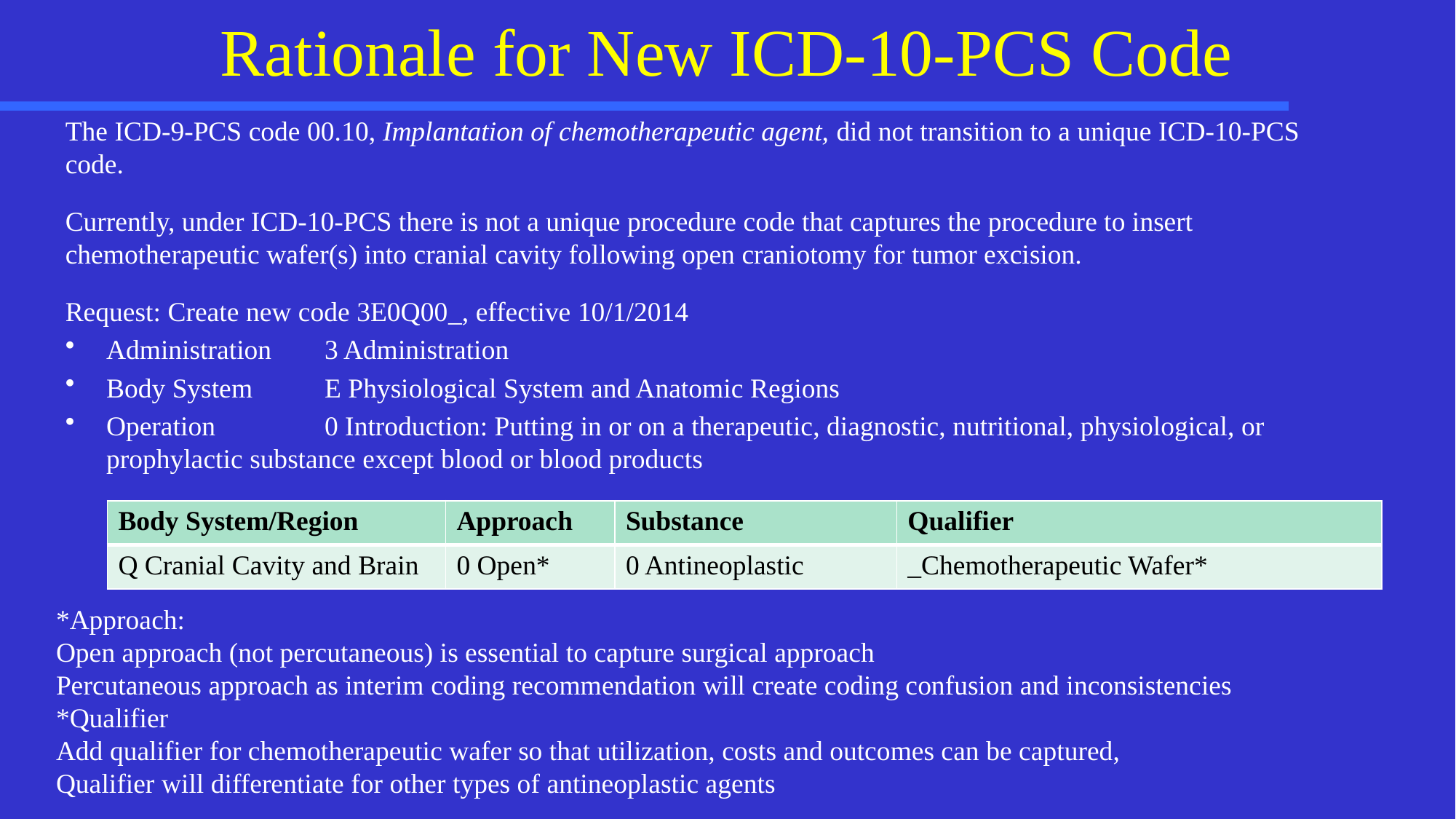

# Rationale for New ICD-10-PCS Code

The ICD-9-PCS code 00.10, Implantation of chemotherapeutic agent, did not transition to a unique ICD-10-PCS code.

Currently, under ICD-10-PCS there is not a unique procedure code that captures the procedure to insert chemotherapeutic wafer(s) into cranial cavity following open craniotomy for tumor excision.

Request: Create new code 3E0Q00­_, effective 10/1/2014
Administration  	3 Administration
Body System 	E Physiological System and Anatomic Regions
Operation 	0 Introduction: Putting in or on a therapeutic, diagnostic, nutritional, physiological, or prophylactic substance except blood or blood products

| Body System/Region | Approach | Substance | Qualifier |
| --- | --- | --- | --- |
| Q Cranial Cavity and Brain | 0 Open\* | 0 Antineoplastic | \_Chemotherapeutic Wafer\* |
*Approach:
Open approach (not percutaneous) is essential to capture surgical approach
Percutaneous approach as interim coding recommendation will create coding confusion and inconsistencies
*Qualifier
Add qualifier for chemotherapeutic wafer so that utilization, costs and outcomes can be captured,
Qualifier will differentiate for other types of antineoplastic agents